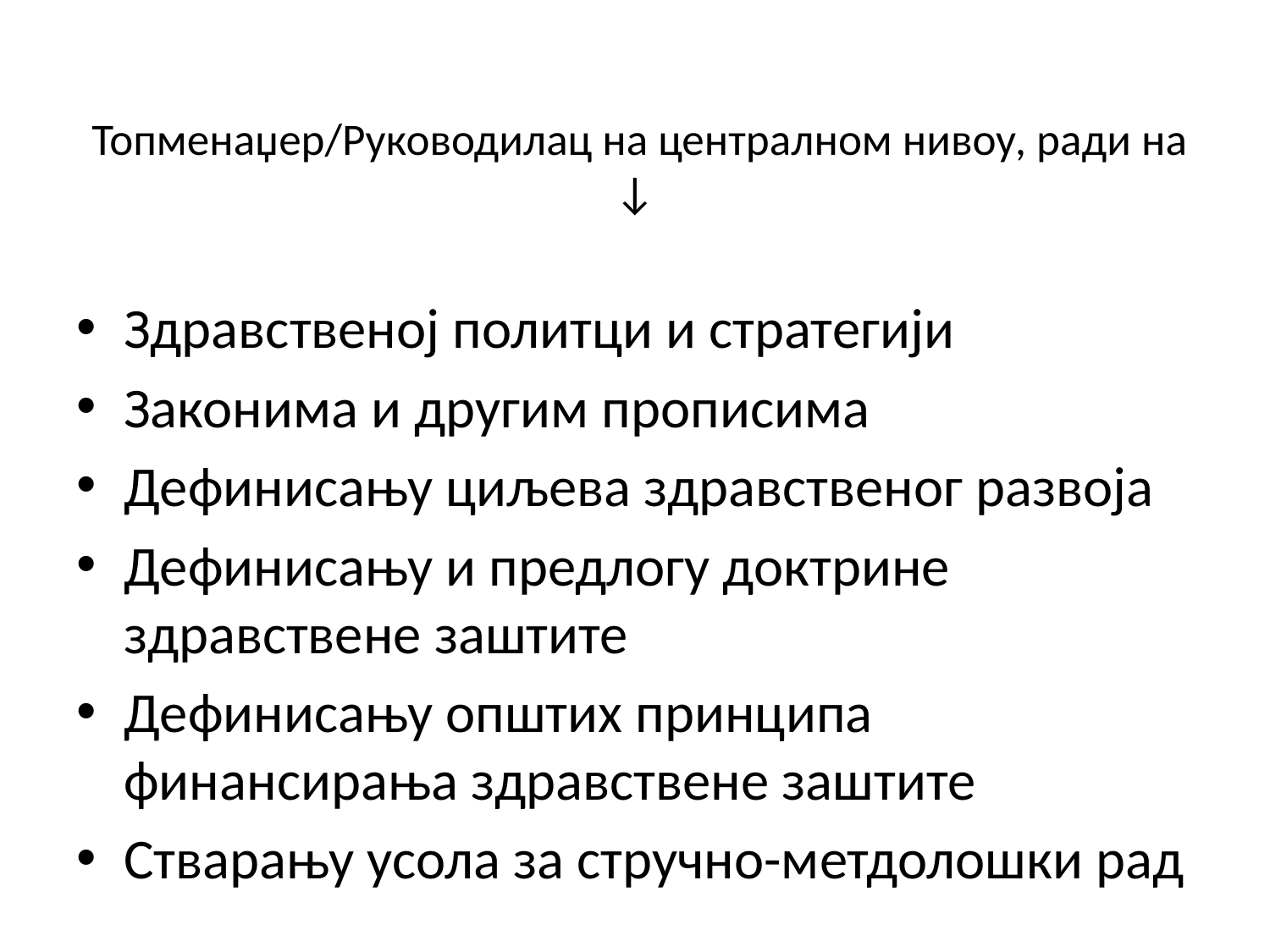

# Топменаџер/Руководилац на централном нивоу, ради на ↓
Здравственој политци и стратегији
Законима и другим прописима
Дефинисању циљева здравственог развоја
Дефинисању и предлогу доктрине здравствене заштите
Дефинисању општих принципа финансирања здравствене заштите
Стварању усола за стручно-метдолошки рад